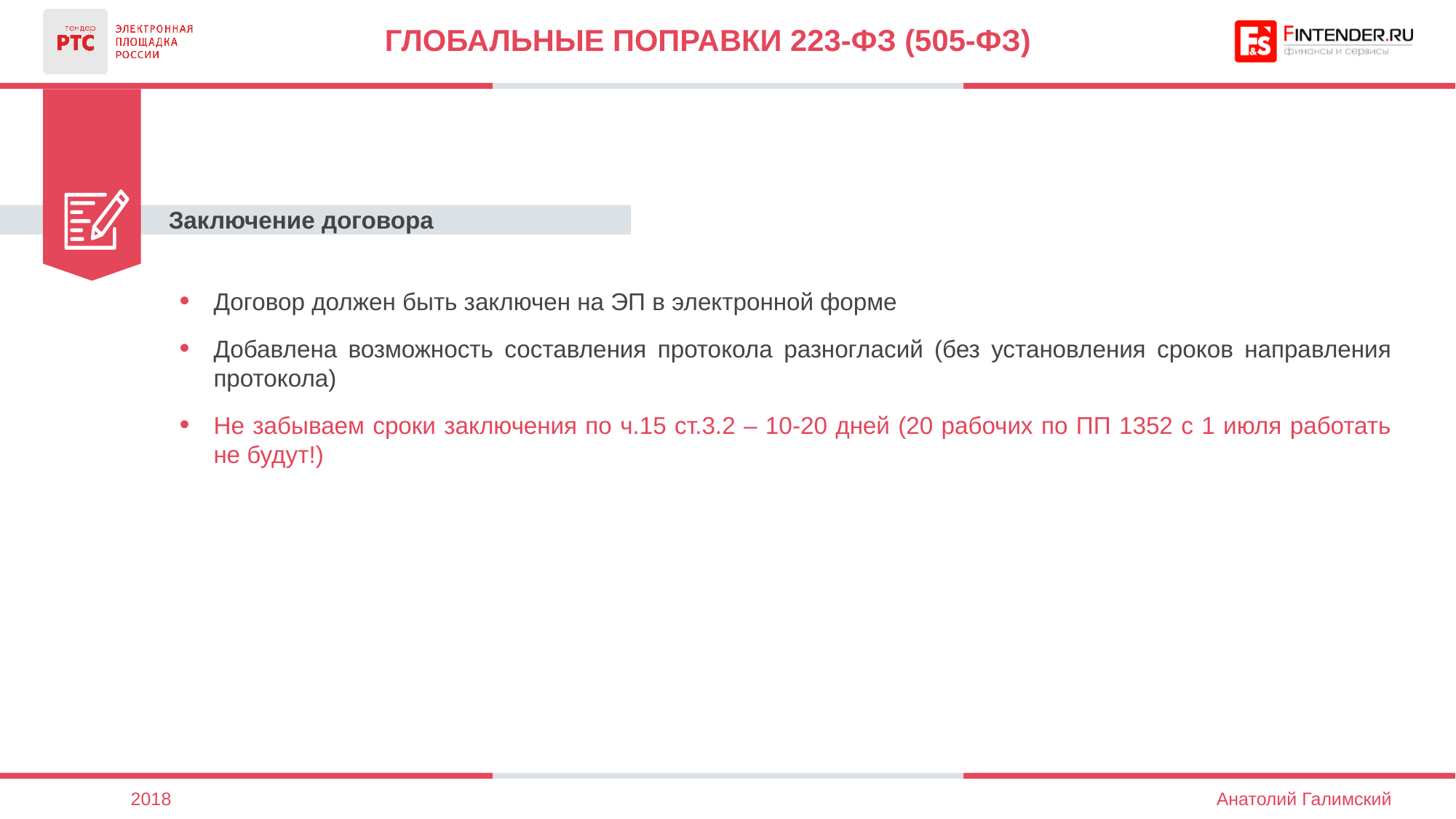

# ГЛОБАЛЬНЫЕ ПОПРАВКИ 223-фз (505-фз)

Заключение договора
Договор должен быть заключен на ЭП в электронной форме
Добавлена возможность составления протокола разногласий (без установления сроков направления протокола)
Не забываем сроки заключения по ч.15 ст.3.2 – 10-20 дней (20 рабочих по ПП 1352 с 1 июля работать не будут!)
2018
Анатолий Галимский